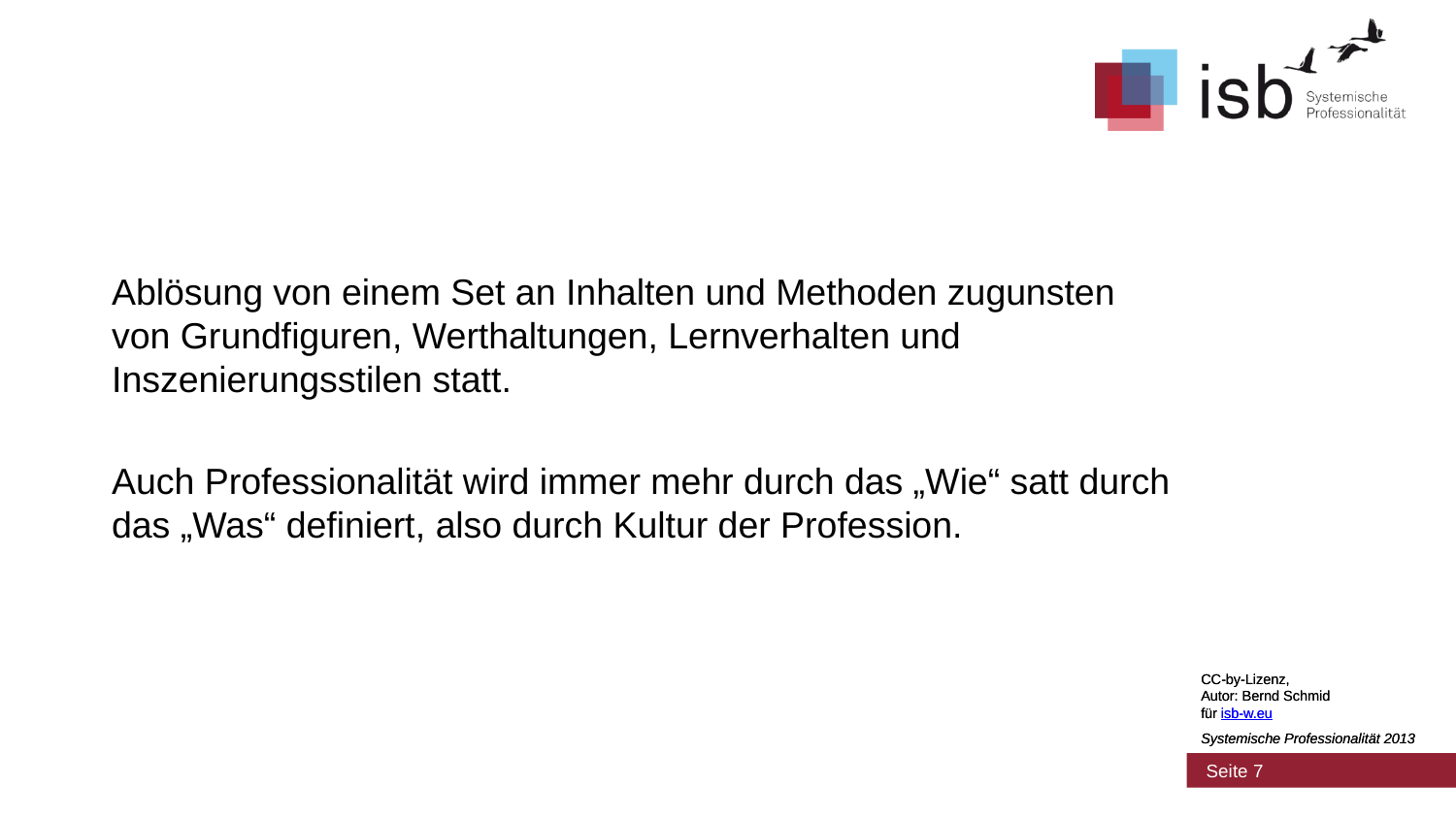

#
Ablösung von einem Set an Inhalten und Methoden zugunsten von Grundfiguren, Werthaltungen, Lernverhalten und Inszenierungsstilen statt.

Auch Professionalität wird immer mehr durch das „Wie“ satt durch das „Was“ definiert, also durch Kultur der Profession.

CC-by-Lizenz,
Autor: Bernd Schmid
für isb-w.eu
Systemische Professionalität 2013
 Seite 7